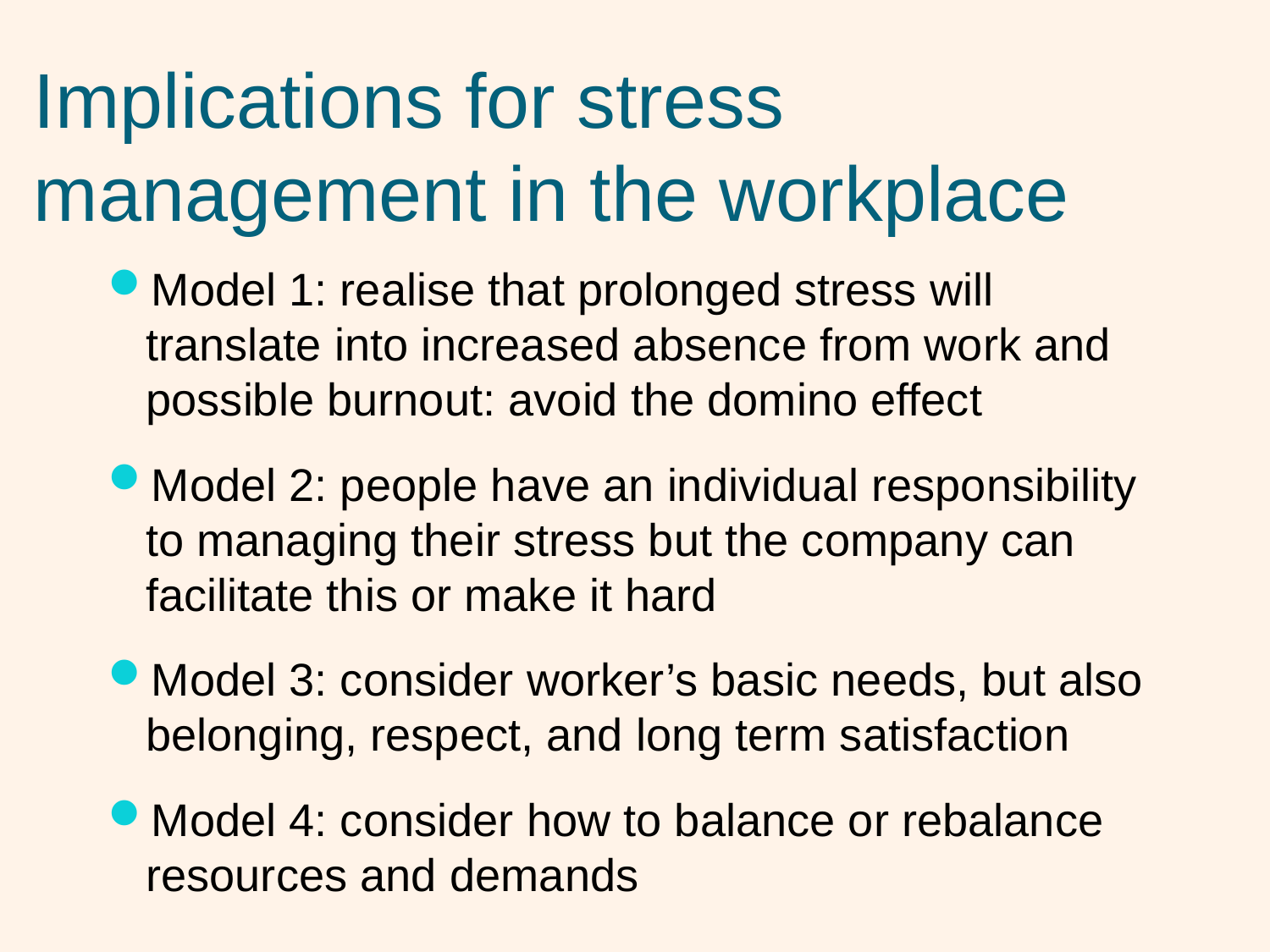

# Implications for stress management in the workplace
Model 1: realise that prolonged stress will translate into increased absence from work and possible burnout: avoid the domino effect
Model 2: people have an individual responsibility to managing their stress but the company can facilitate this or make it hard
Model 3: consider worker’s basic needs, but also belonging, respect, and long term satisfaction
Model 4: consider how to balance or rebalance resources and demands